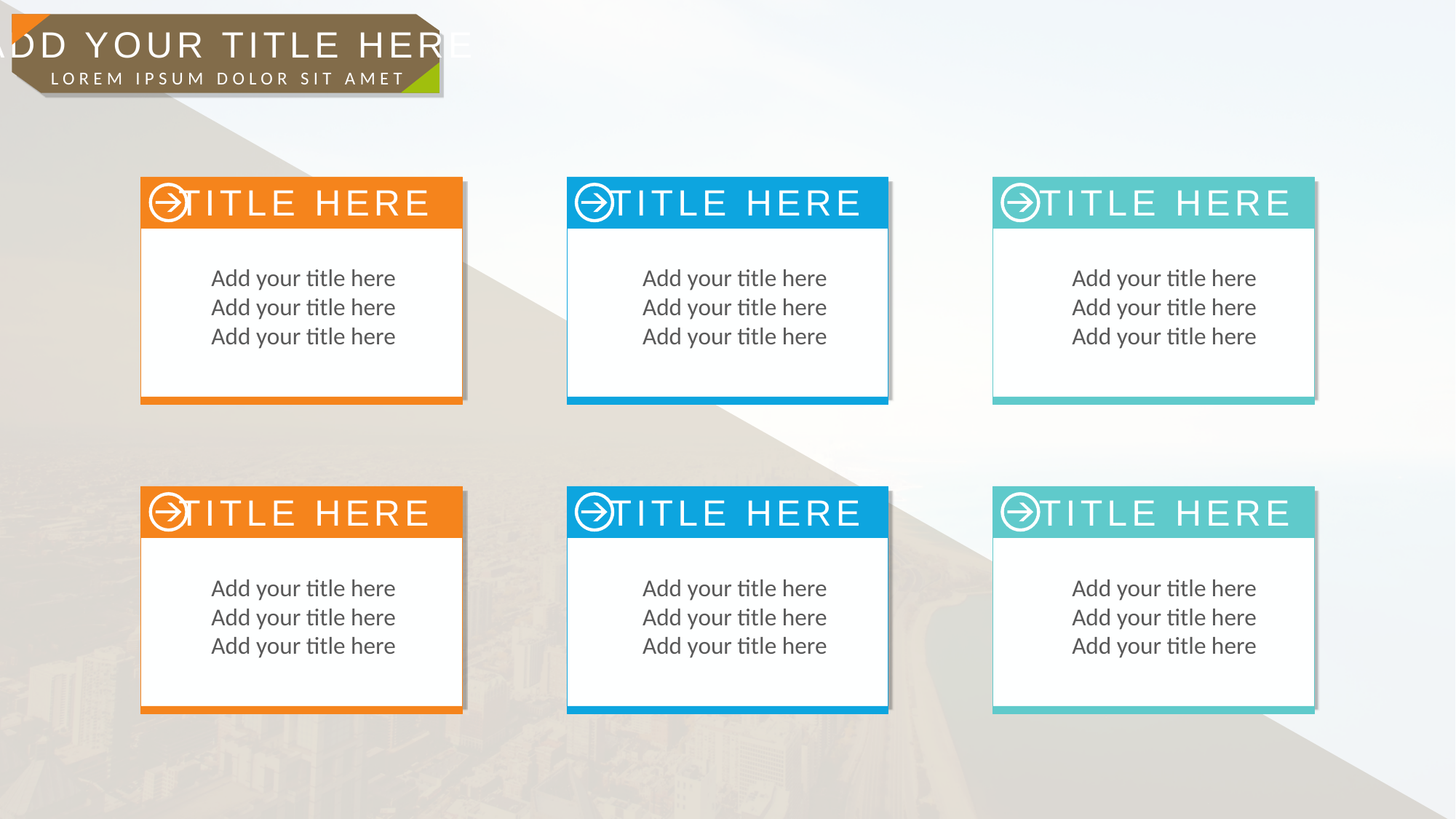

ADD YOUR TITLE HERE
LOREM IPSUM DOLOR SIT AMET

TITLE HERE

Add your title here
Add your title here
Add your title here

TITLE HERE

Add your title here
Add your title here
Add your title here

TITLE HERE

Add your title here
Add your title here
Add your title here

TITLE HERE

Add your title here
Add your title here
Add your title here

TITLE HERE

Add your title here
Add your title here
Add your title here

TITLE HERE

Add your title here
Add your title here
Add your title here